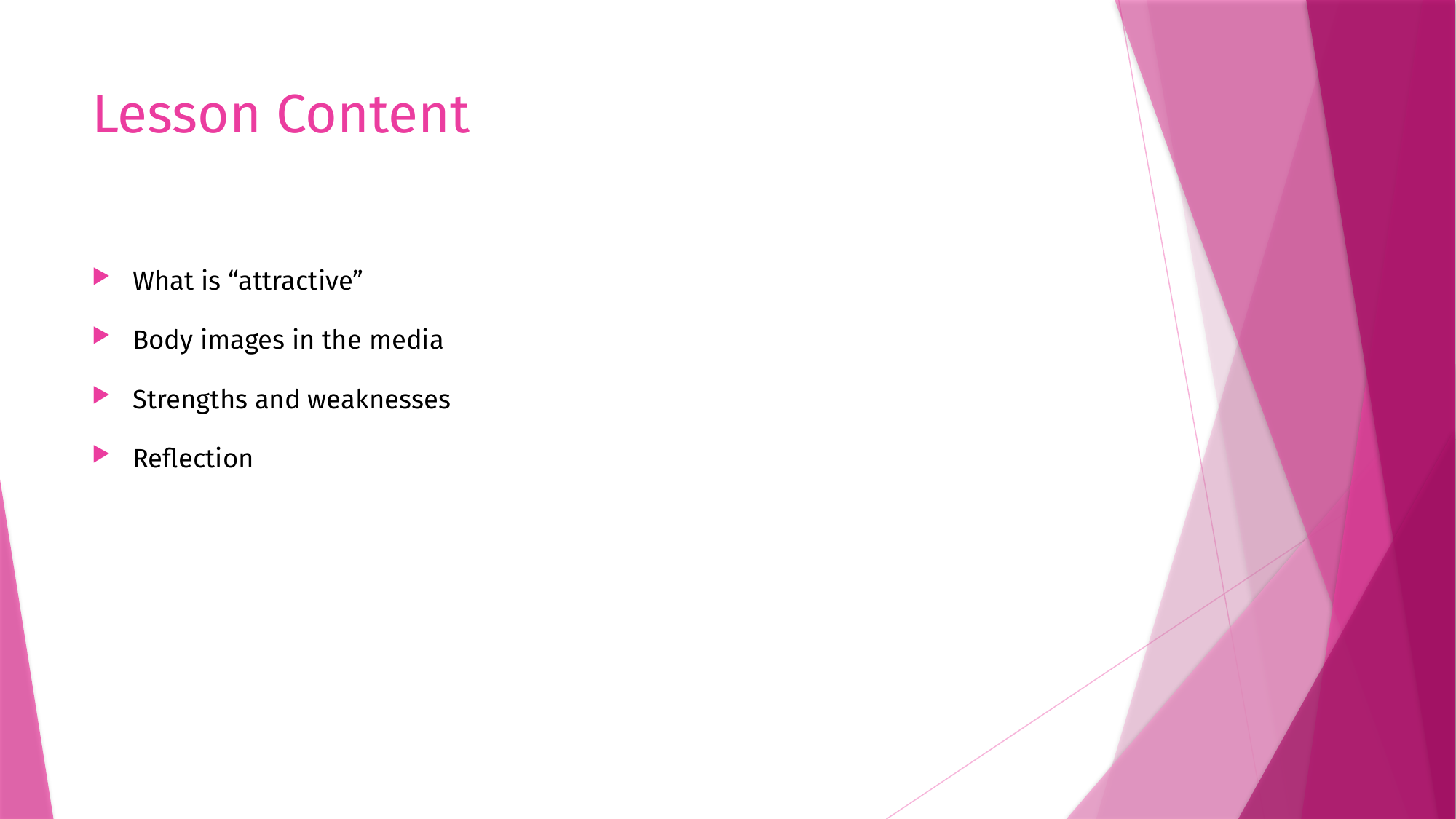

# Lesson Content
What is “attractive”
Body images in the media
Strengths and weaknesses
Reflection